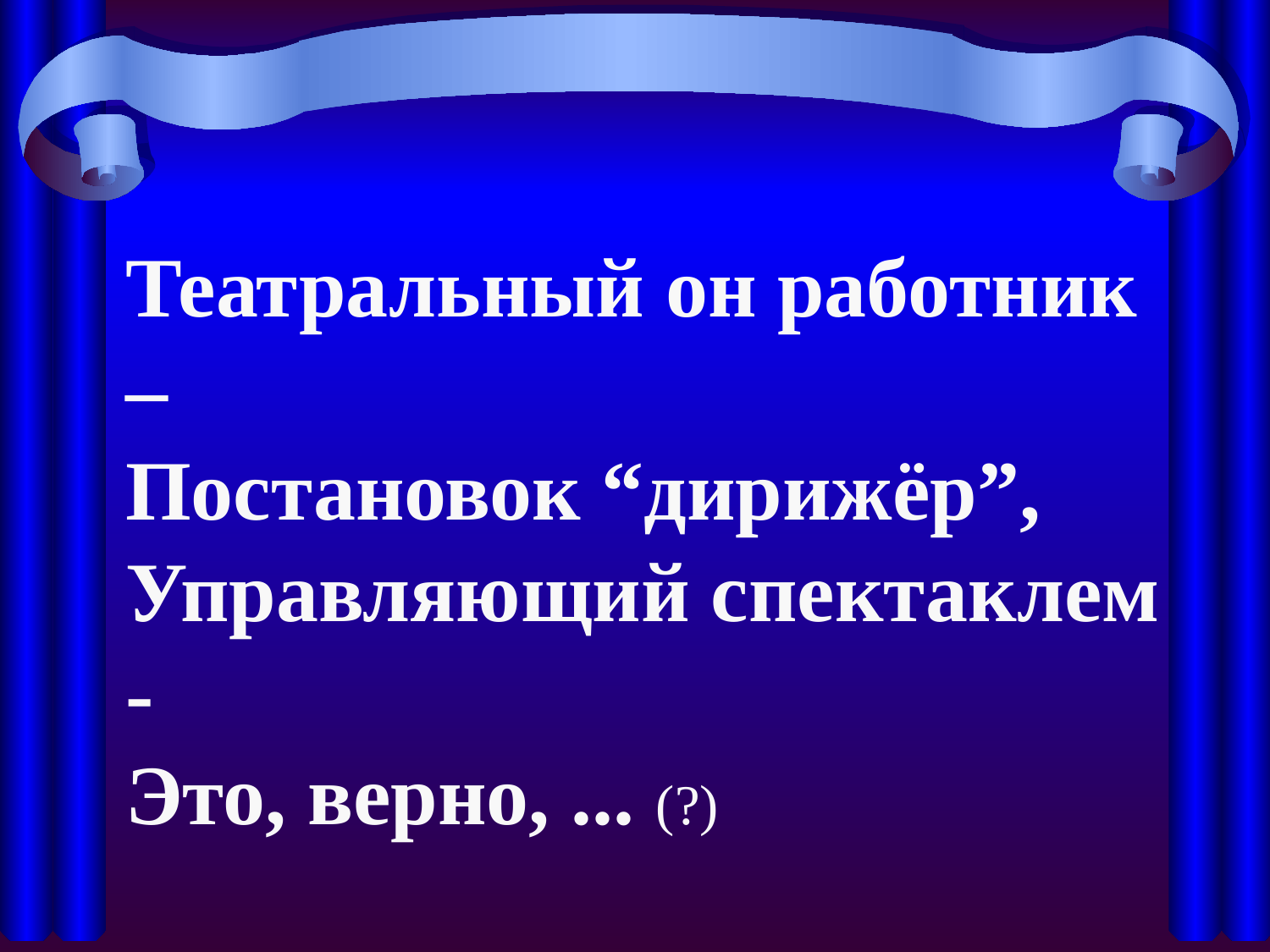

#
	Театральный он работник –
Постановок “дирижёр”,
Управляющий спектаклем -
Это, верно, ... (?)